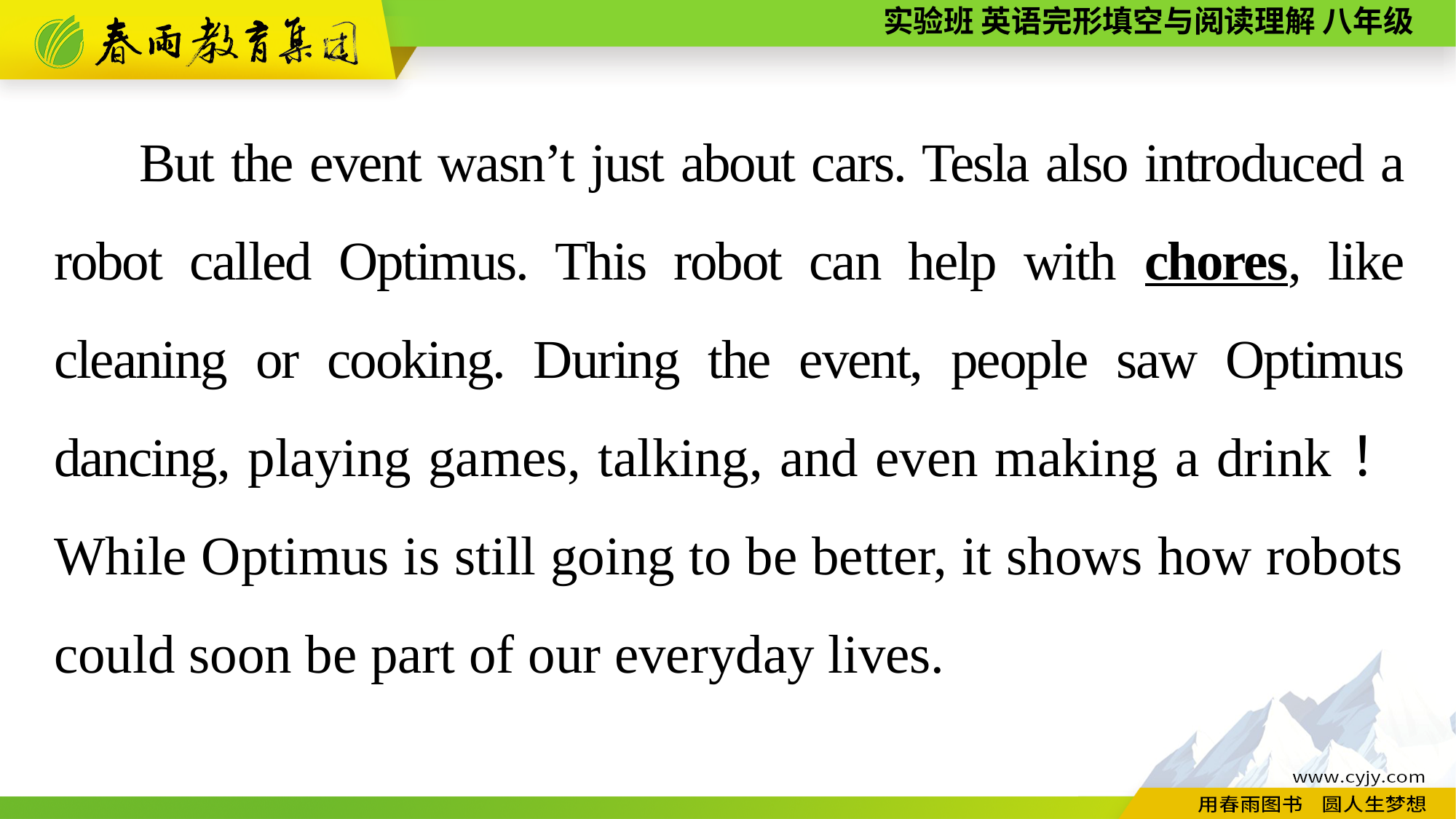

But the event wasn’t just about cars. Tesla also introduced a robot called Optimus. This robot can help with chores, like cleaning or cooking. During the event, people saw Optimus dancing, playing games, talking, and even making a drink！ While Optimus is still going to be better, it shows how robots could soon be part of our everyday lives.